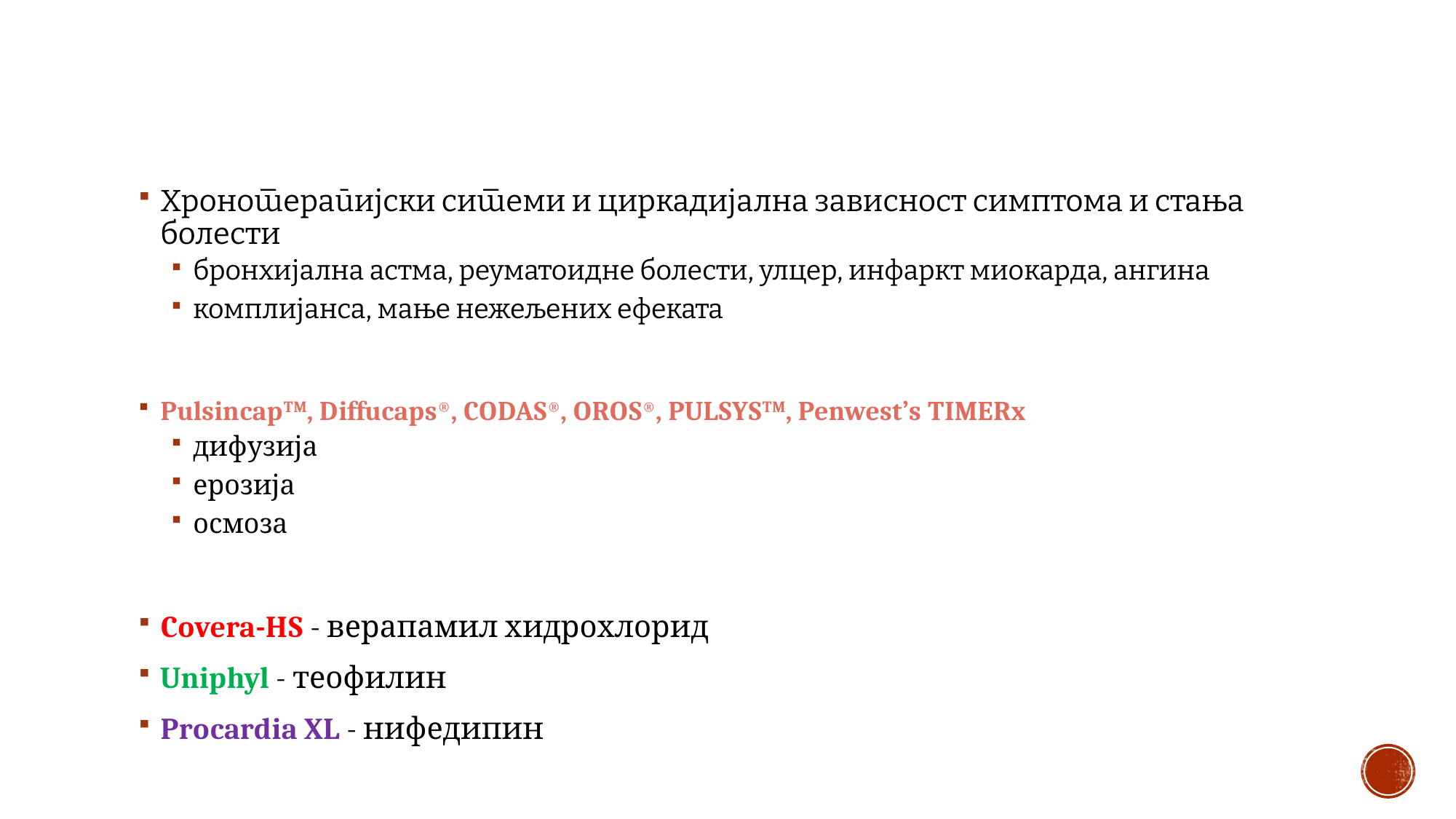

Хронотерапијски ситеми и циркадијална зависност симптома и стања болести
бронхијална астма, реуматоидне болести, улцер, инфаркт миокарда, ангина
комплијанса, мање нежељених ефеката

PulsincapTM, Diffucaps®, CODAS®, OROS®, PULSYSTM, Penwest’s TIMERx
дифузија
ерозија
осмоза

Covera-HS - верапамил хидрохлорид
Uniphyl - теофилин
Procardia XL - нифедипин